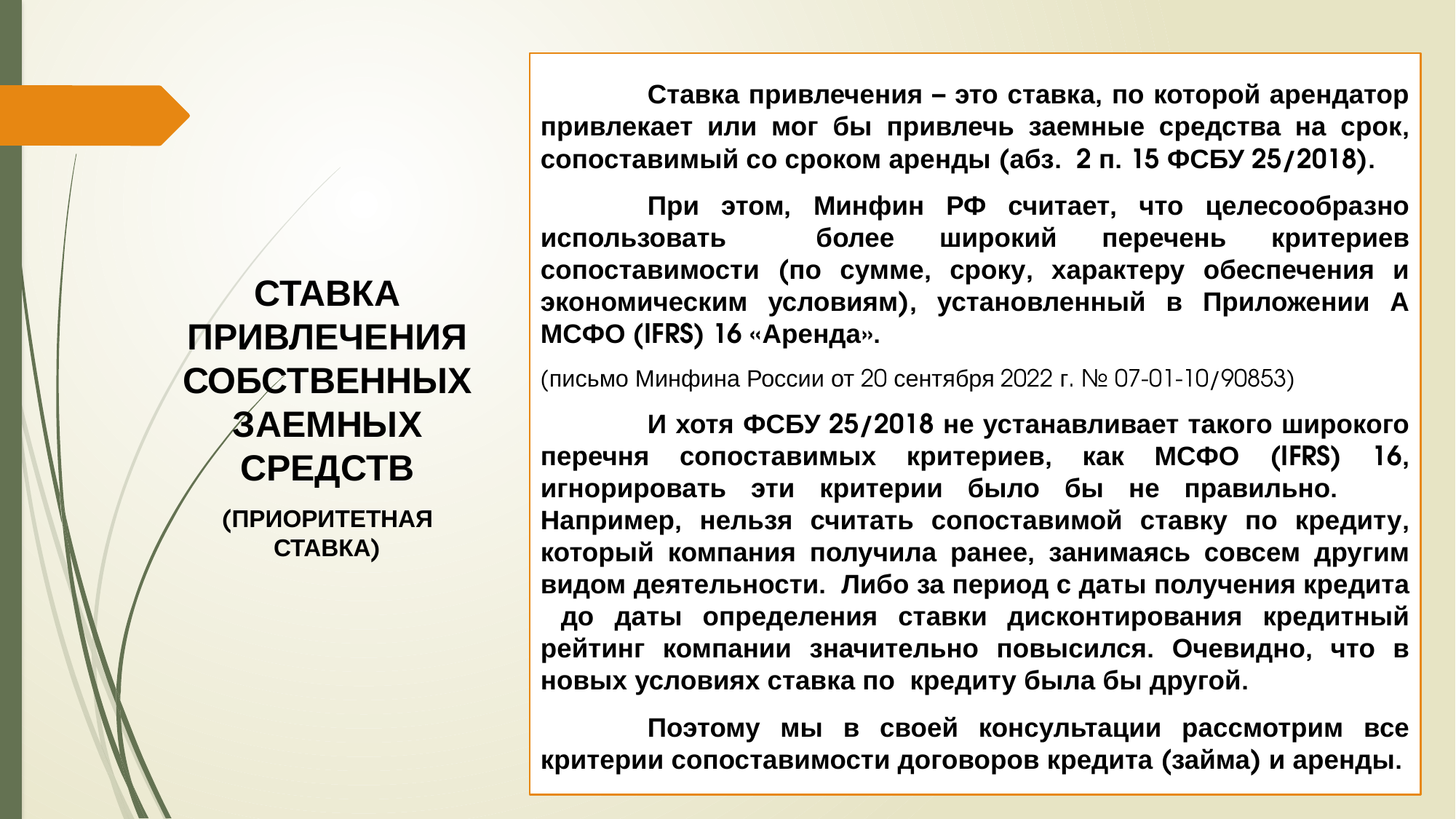

Ставка привлечения – это ставка, по которой арендатор привлекает или мог бы привлечь заемные средства на срок, сопоставимый со сроком аренды (абз.  2 п. 15 ФСБУ 25/2018).
	При этом, Минфин РФ считает, что целесообразно использовать  более широкий перечень критериев сопоставимости (по сумме, сроку, характеру обеспечения и экономическим условиям), установленный в Приложении А МСФО (IFRS) 16 «Аренда».
(письмо Минфина России от 20 сентября 2022 г. № 07-01-10/90853)
	И хотя ФСБУ 25/2018 не устанавливает такого широкого перечня сопоставимых критериев, как МСФО (IFRS) 16, игнорировать эти критерии было бы не правильно. 	Например, нельзя считать сопоставимой ставку по кредиту, который компания получила ранее, занимаясь совсем другим видом деятельности.  Либо за период с даты получения кредита  до даты определения ставки дисконтирования кредитный рейтинг компании значительно повысился. Очевидно, что в новых условиях ставка по  кредиту была бы другой.
	Поэтому мы в своей консультации рассмотрим все критерии сопоставимости договоров кредита (займа) и аренды.

Ставка привлечения СОБСТВЕННЫХ заемных средств
(приоритетная ставка)